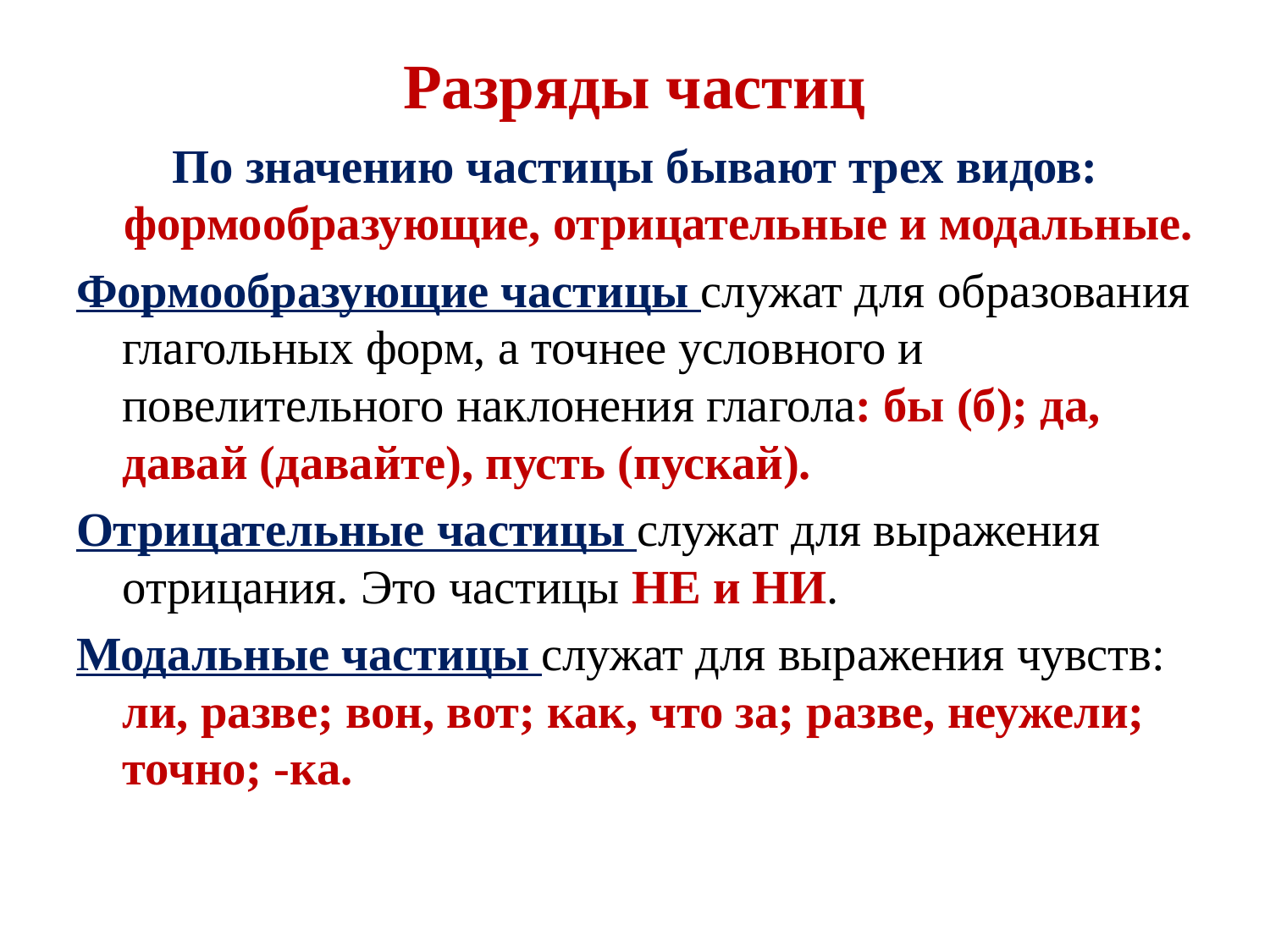

# Разряды частиц
По значению частицы бывают трех видов: формообразующие, отрицательные и модальные.
Формообразующие частицы служат для образования глагольных форм, а точнее условного и повелительного наклонения глагола: бы (б); да, давай (давайте), пусть (пускай).
Отрицательные частицы служат для выражения отрицания. Это частицы НЕ и НИ.
Модальные частицы служат для выражения чувств: ли, разве; вон, вот; как, что за; разве, неужели; точно; -ка.